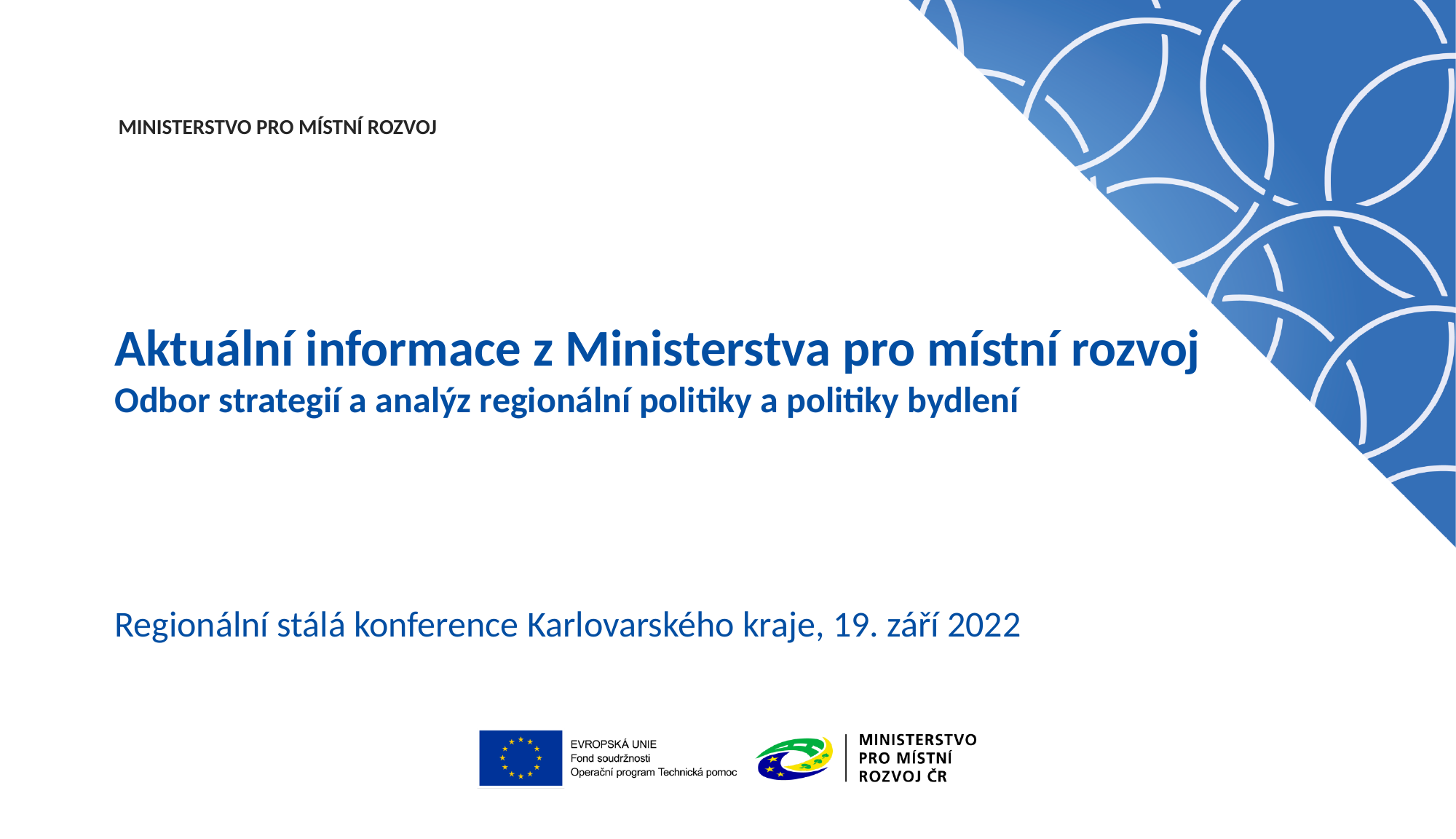

# Aktuální informace z Ministerstva pro místní rozvoj Odbor strategií a analýz regionální politiky a politiky bydlení
Regionální stálá konference Karlovarského kraje, 19. září 2022